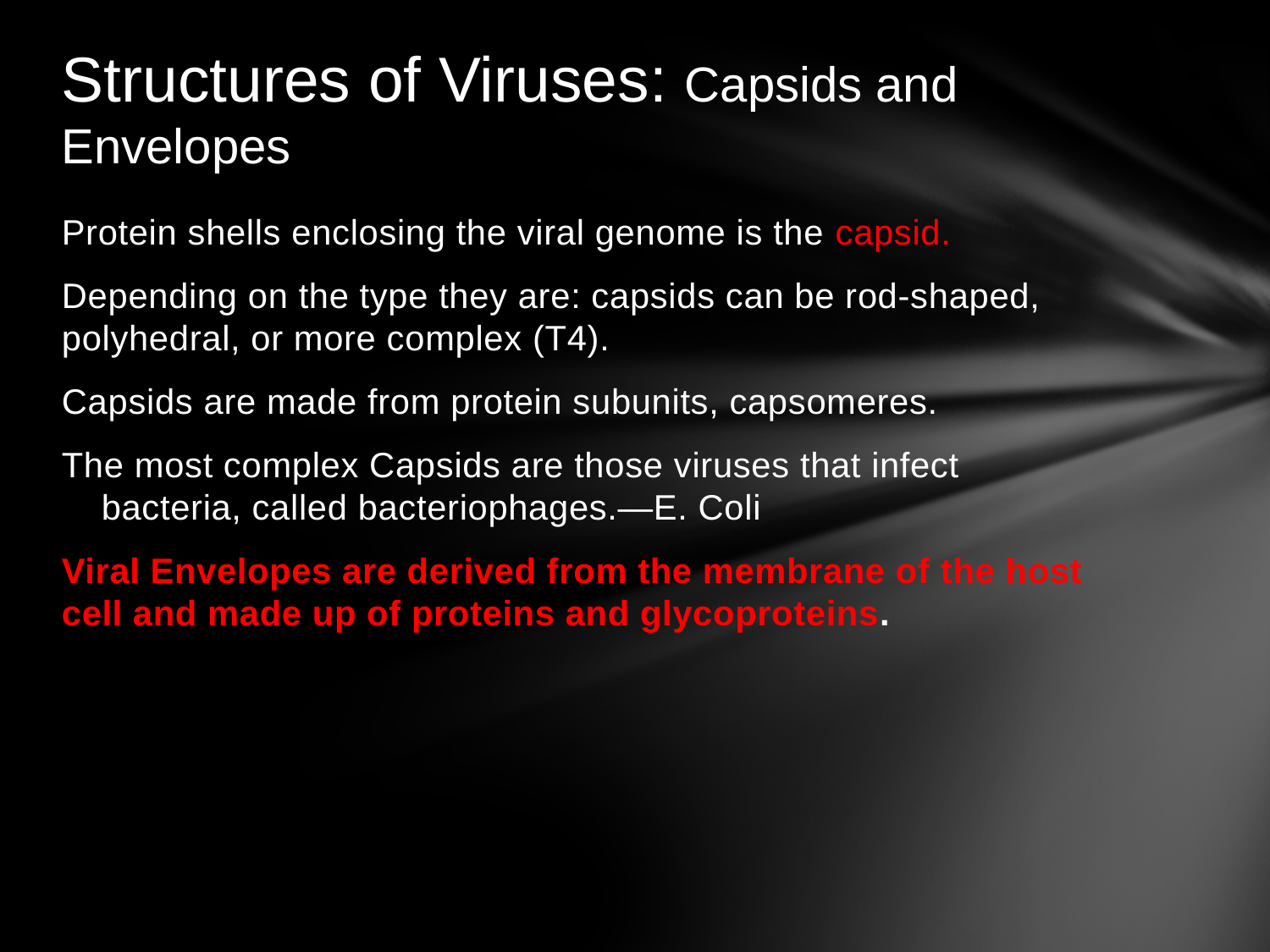

# Structures of Viruses: Capsids and Envelopes
Protein shells enclosing the viral genome is the capsid.
Depending on the type they are: capsids can be rod-shaped, polyhedral, or more complex (T4).
Capsids are made from protein subunits, capsomeres.
The most complex Capsids are those viruses that infect bacteria, called bacteriophages.—E. Coli
Viral Envelopes are derived from the membrane of the host cell and made up of proteins and glycoproteins.